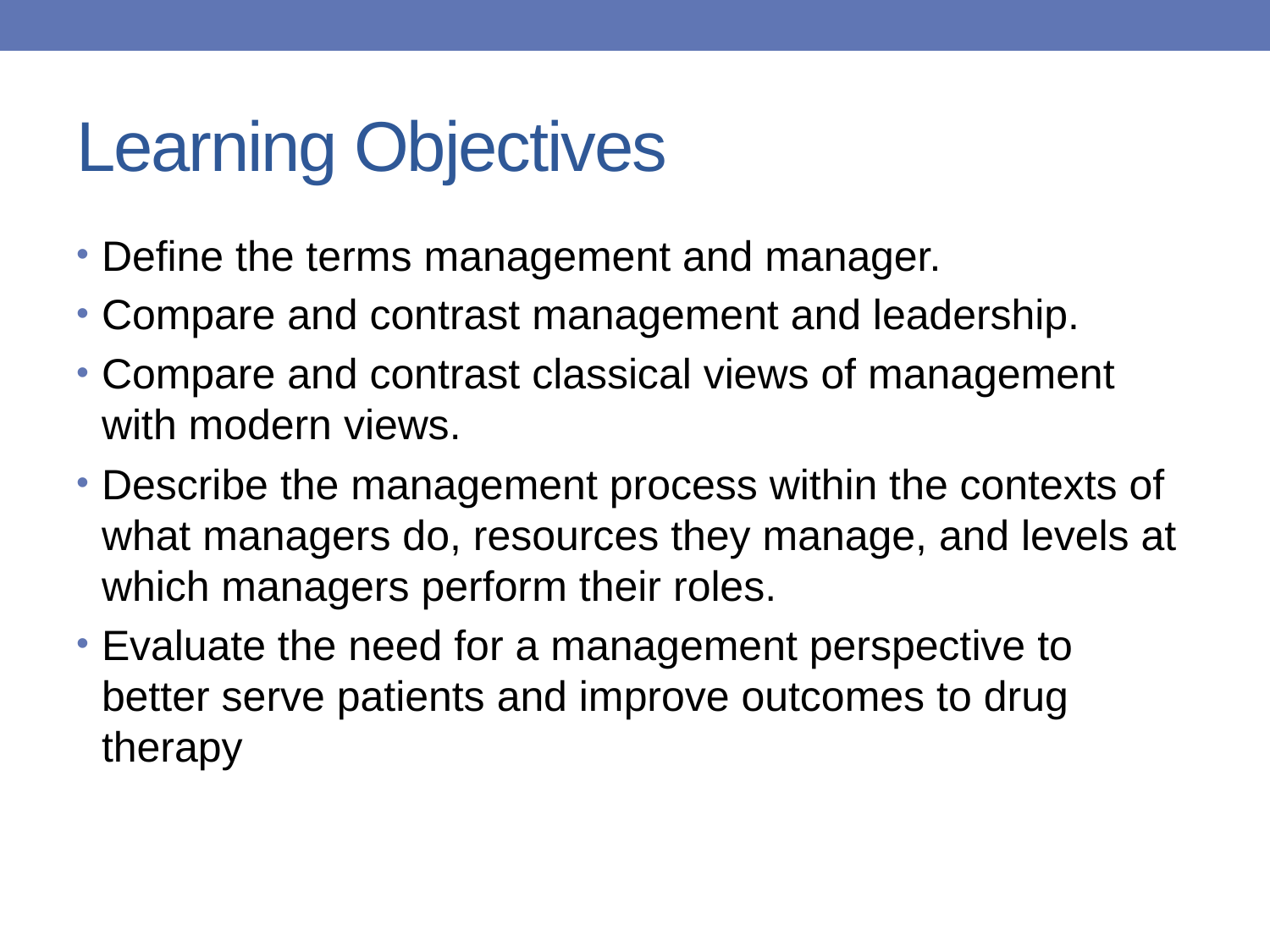

# Learning Objectives
Define the terms management and manager.
Compare and contrast management and leadership.
Compare and contrast classical views of management with modern views.
Describe the management process within the contexts of what managers do, resources they manage, and levels at which managers perform their roles.
Evaluate the need for a management perspective to better serve patients and improve outcomes to drug therapy